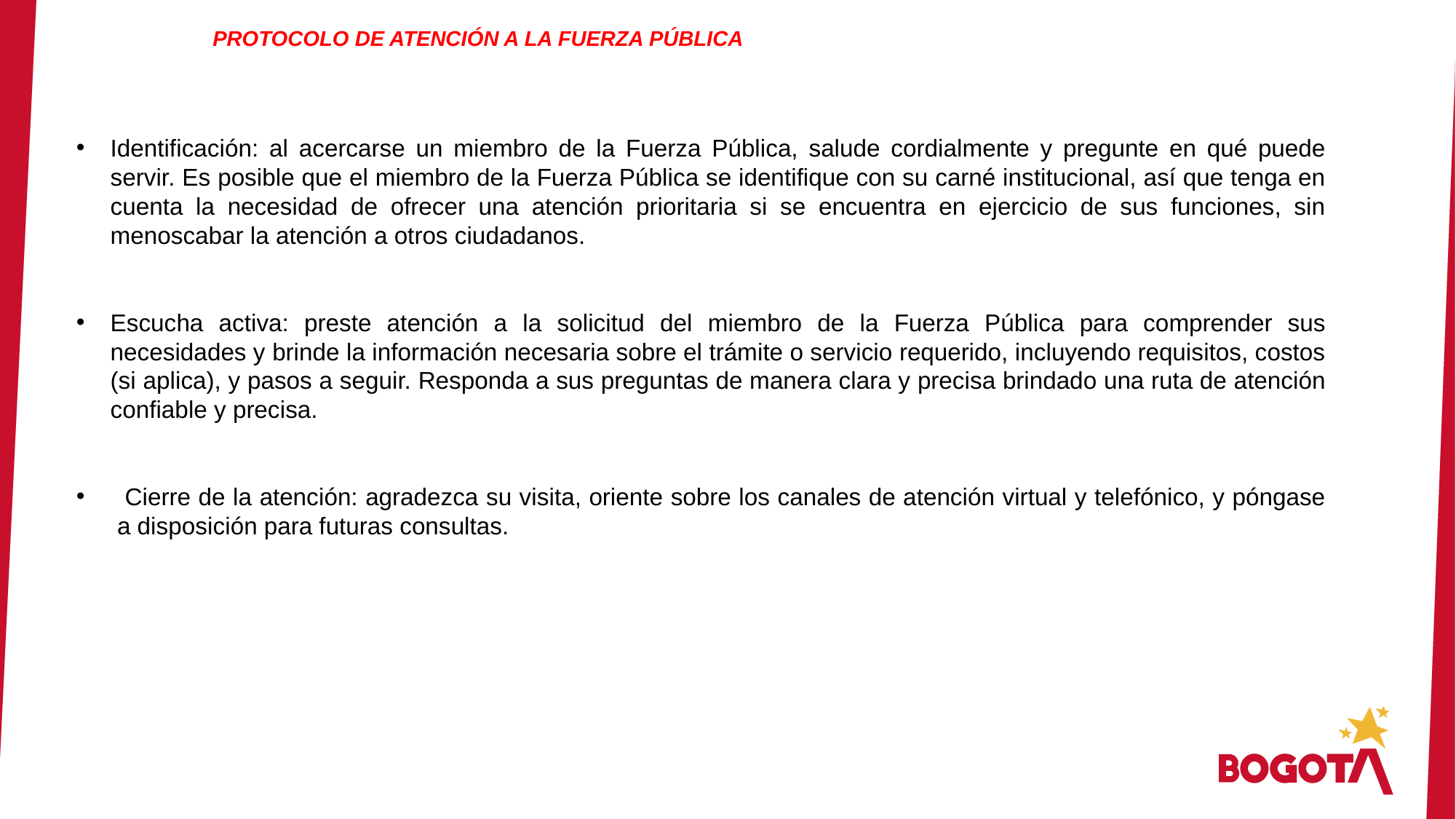

PROTOCOLO DE ATENCIÓN A LA FUERZA PÚBLICA

Identificación: al acercarse un miembro de la Fuerza Pública, salude cordialmente y pregunte en qué puede servir. Es posible que el miembro de la Fuerza Pública se identifique con su carné institucional, así que tenga en cuenta la necesidad de ofrecer una atención prioritaria si se encuentra en ejercicio de sus funciones, sin menoscabar la atención a otros ciudadanos.

Escucha activa: preste atención a la solicitud del miembro de la Fuerza Pública para comprender sus necesidades y brinde la información necesaria sobre el trámite o servicio requerido, incluyendo requisitos, costos (si aplica), y pasos a seguir. Responda a sus preguntas de manera clara y precisa brindado una ruta de atención confiable y precisa.

 Cierre de la atención: agradezca su visita, oriente sobre los canales de atención virtual y telefónico, y póngase a disposición para futuras consultas.